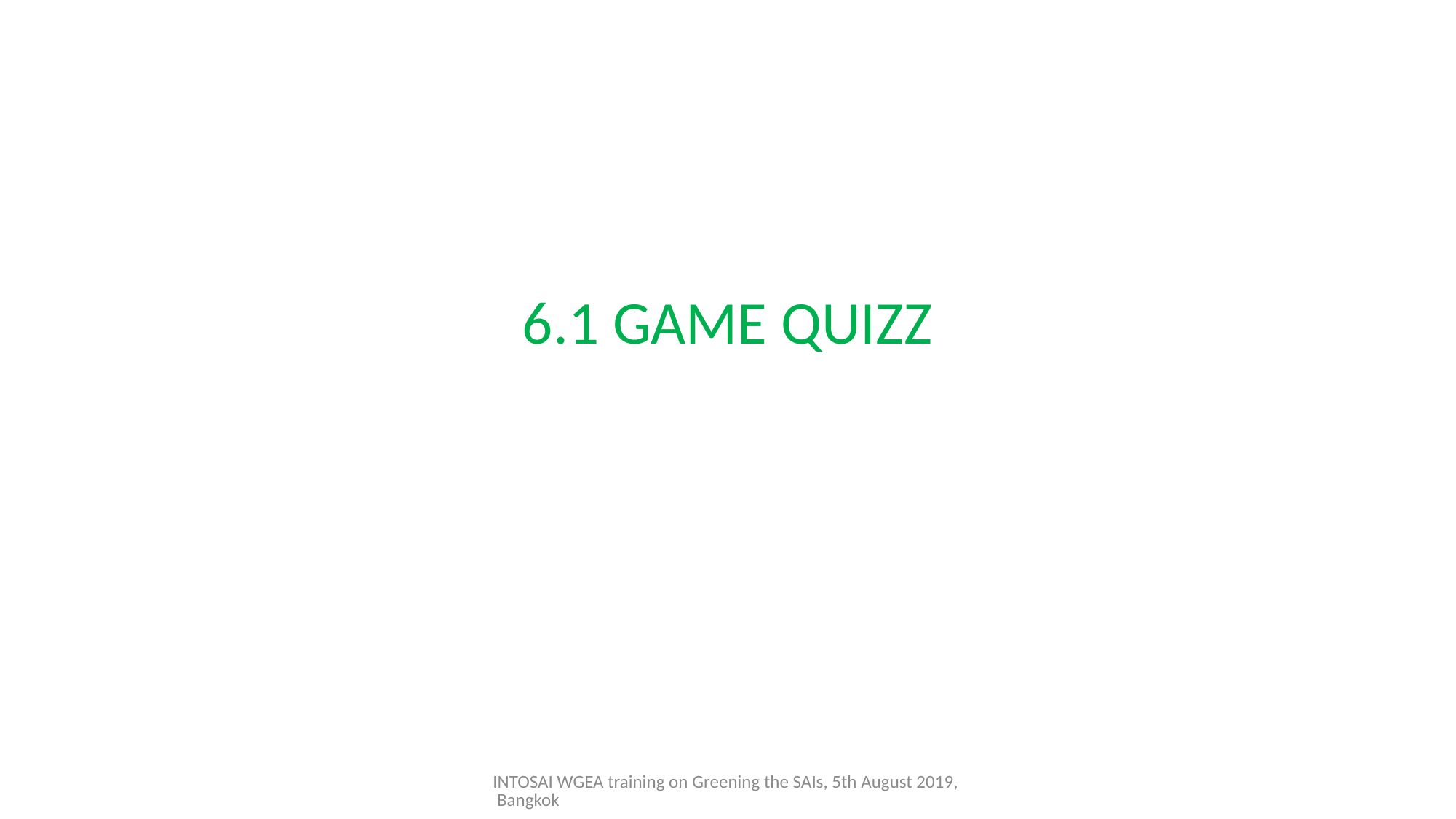

# 6.1 GAME QUIZZ
INTOSAI WGEA training on Greening the SAIs, 5th August 2019, Bangkok